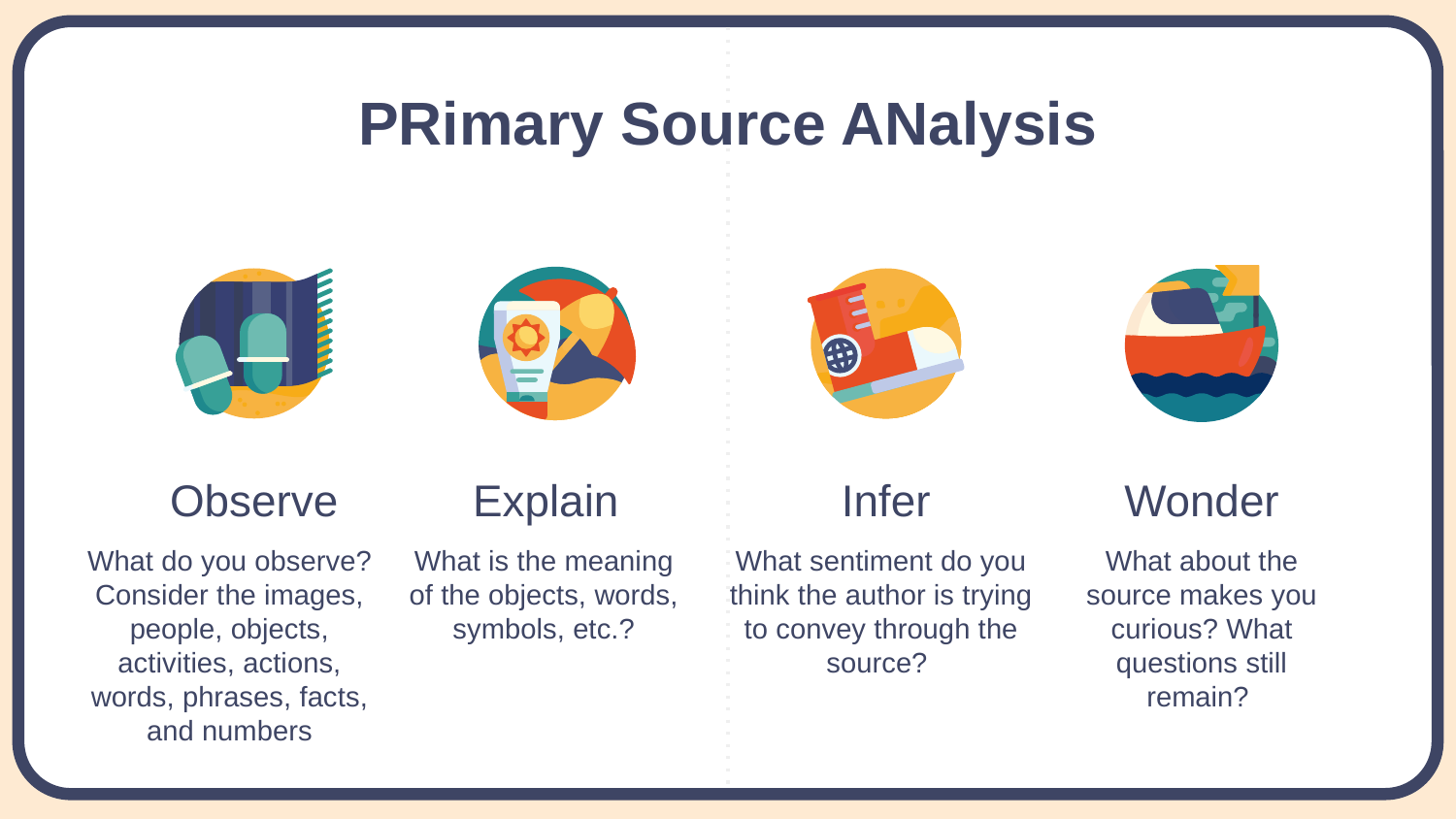

# PRimary Source ANalysis

Observe
Explain
Infer
Wonder
What do you observe? Consider the images, people, objects, activities, actions, words, phrases, facts, and numbers
What is the meaning of the objects, words, symbols, etc.?
What sentiment do you think the author is trying to convey through the source?
What about the source makes you curious? What questions still remain?